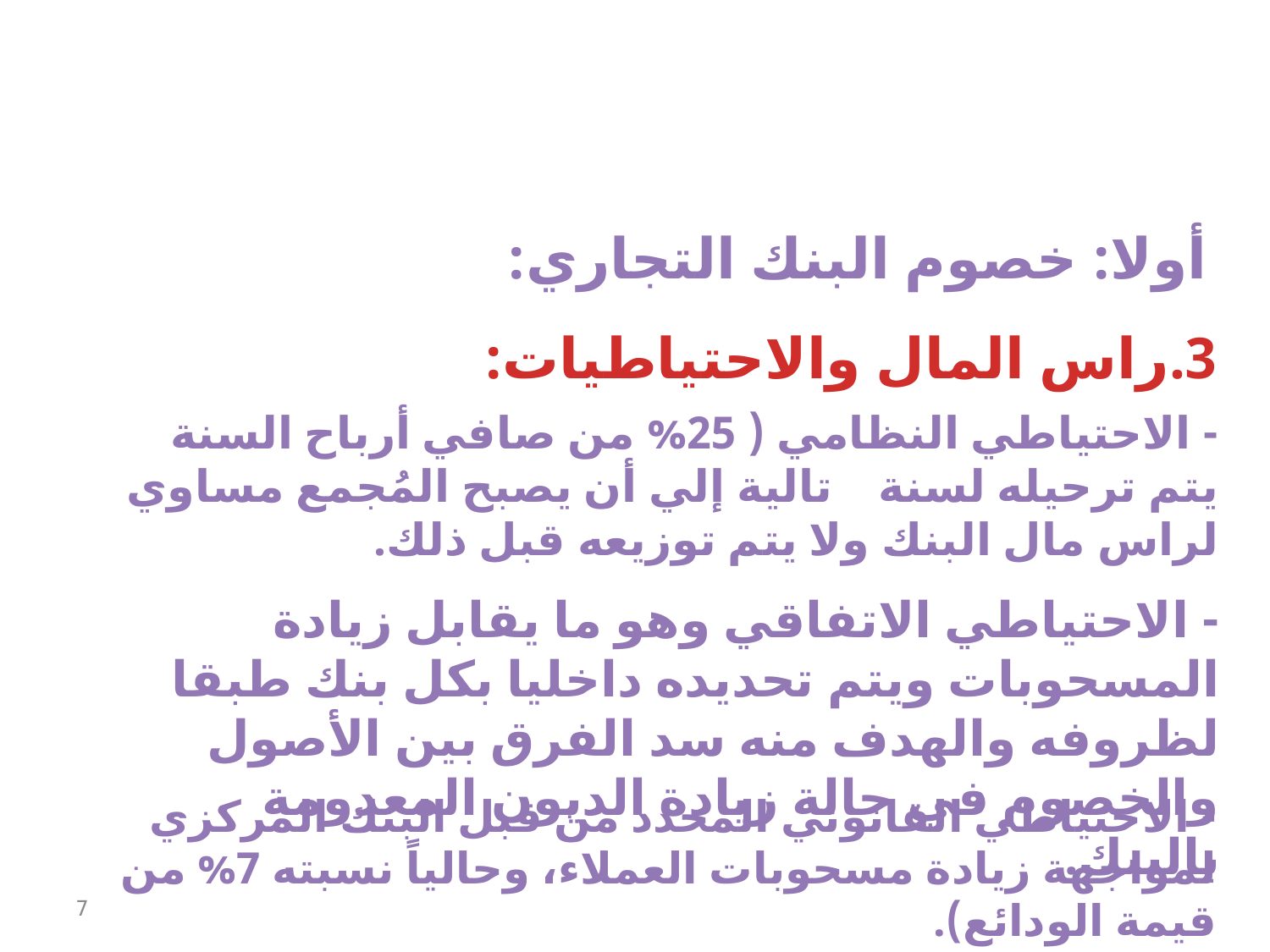

#
أولا: خصوم البنك التجاري:
3.	راس المال والاحتياطيات:

- الاحتياطي النظامي ( 25% من صافي أرباح السنة يتم ترحيله لسنة    تالية إلي أن يصبح المُجمع مساوي لراس مال البنك ولا يتم توزيعه قبل ذلك.
- الاحتياطي الاتفاقي وهو ما يقابل زيادة المسحوبات ويتم تحديده داخليا بكل بنك طبقا لظروفه والهدف منه سد الفرق بين الأصول والخصوم في حالة زيادة الديون المعدومة بالبنك.
- الاحتياطي القانوني المحدد من قبل البنك المركزي لمواجهة زيادة مسحوبات العملاء، وحالياً نسبته 7% من قيمة الودائع).
7